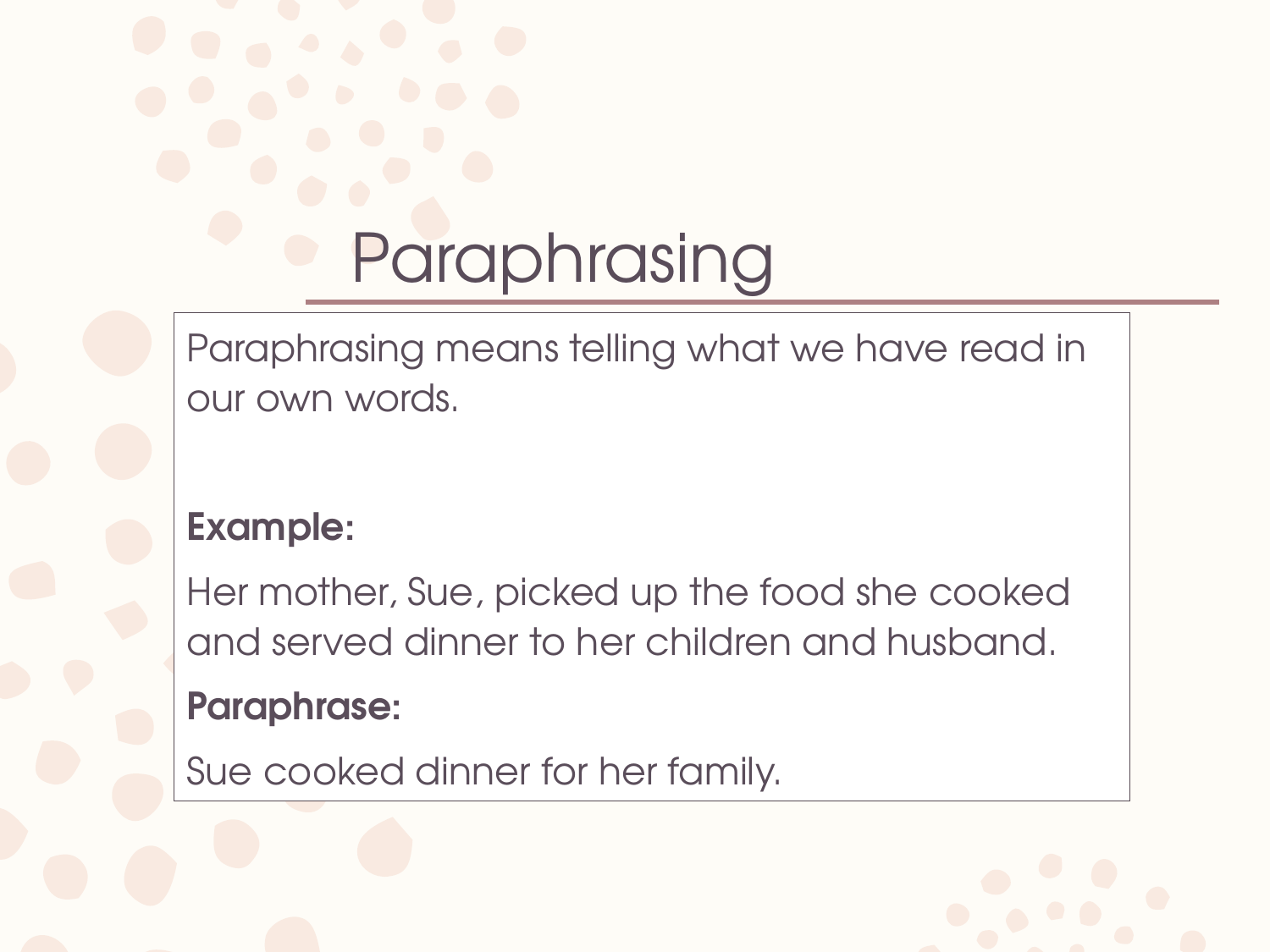

Paraphrasing
Paraphrasing means telling what we have read in our own words.

Example:
Her mother, Sue, picked up the food she cooked and served dinner to her children and husband.
Paraphrase:
Sue cooked dinner for her family.